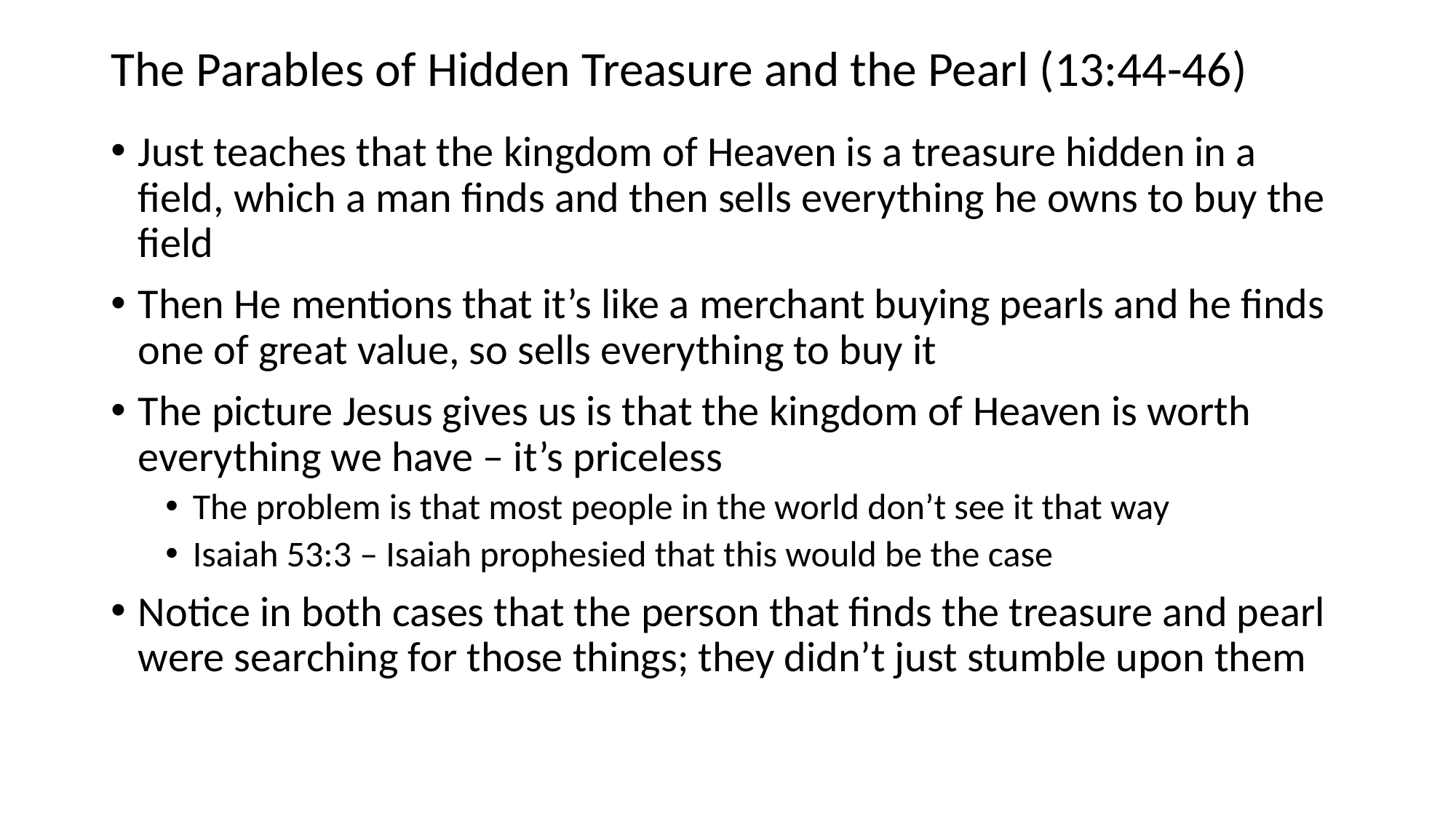

# The Parables of Hidden Treasure and the Pearl (13:44-46)
Just teaches that the kingdom of Heaven is a treasure hidden in a field, which a man finds and then sells everything he owns to buy the field
Then He mentions that it’s like a merchant buying pearls and he finds one of great value, so sells everything to buy it
The picture Jesus gives us is that the kingdom of Heaven is worth everything we have – it’s priceless
The problem is that most people in the world don’t see it that way
Isaiah 53:3 – Isaiah prophesied that this would be the case
Notice in both cases that the person that finds the treasure and pearl were searching for those things; they didn’t just stumble upon them